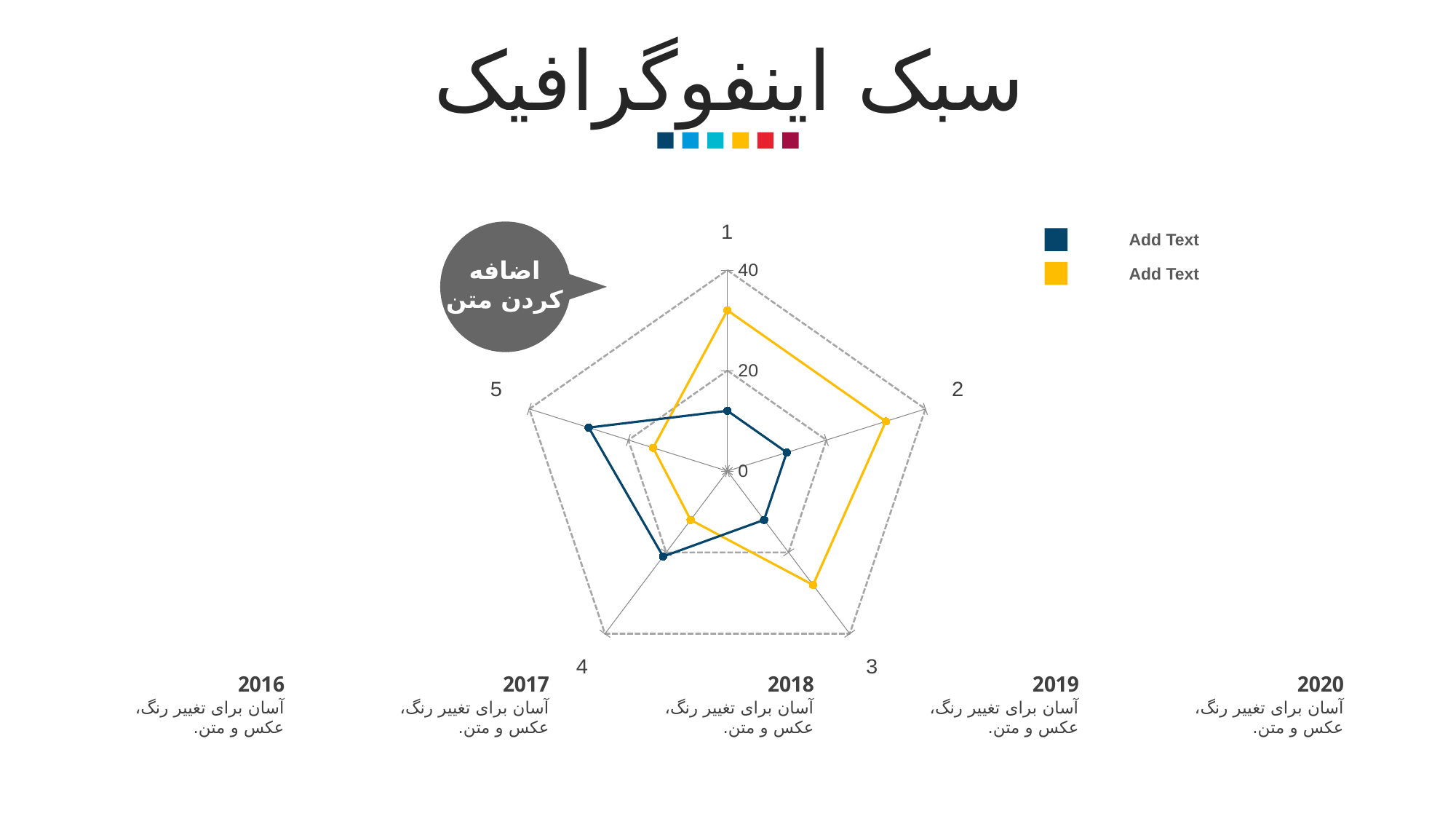

سبک اینفوگرافیک

### Chart

| Category |  |  |
|---|---|---|
اضافه کردن متن

Add Text

Add Text
2016
آسان برای تغییر رنگ، عکس و متن.
2017
آسان برای تغییر رنگ، عکس و متن.
2018
آسان برای تغییر رنگ، عکس و متن.
2019
آسان برای تغییر رنگ، عکس و متن.
2020
آسان برای تغییر رنگ، عکس و متن.